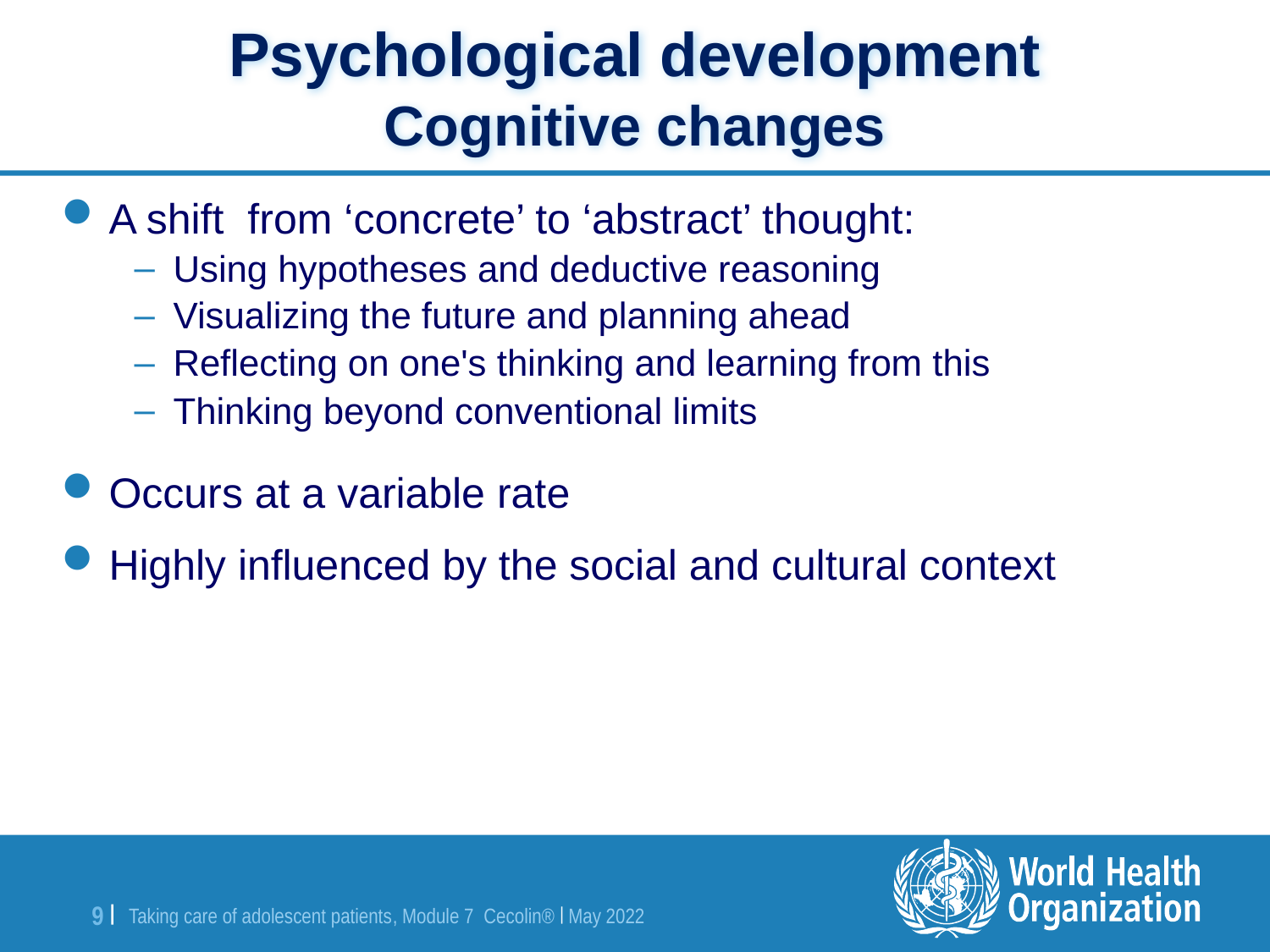

# Psychological development Cognitive changes
A shift  from ‘concrete’ to ‘abstract’ thought:
Using hypotheses and deductive reasoning
Visualizing the future and planning ahead
Reflecting on one's thinking and learning from this
Thinking beyond conventional limits
Occurs at a variable rate
Highly influenced by the social and cultural context